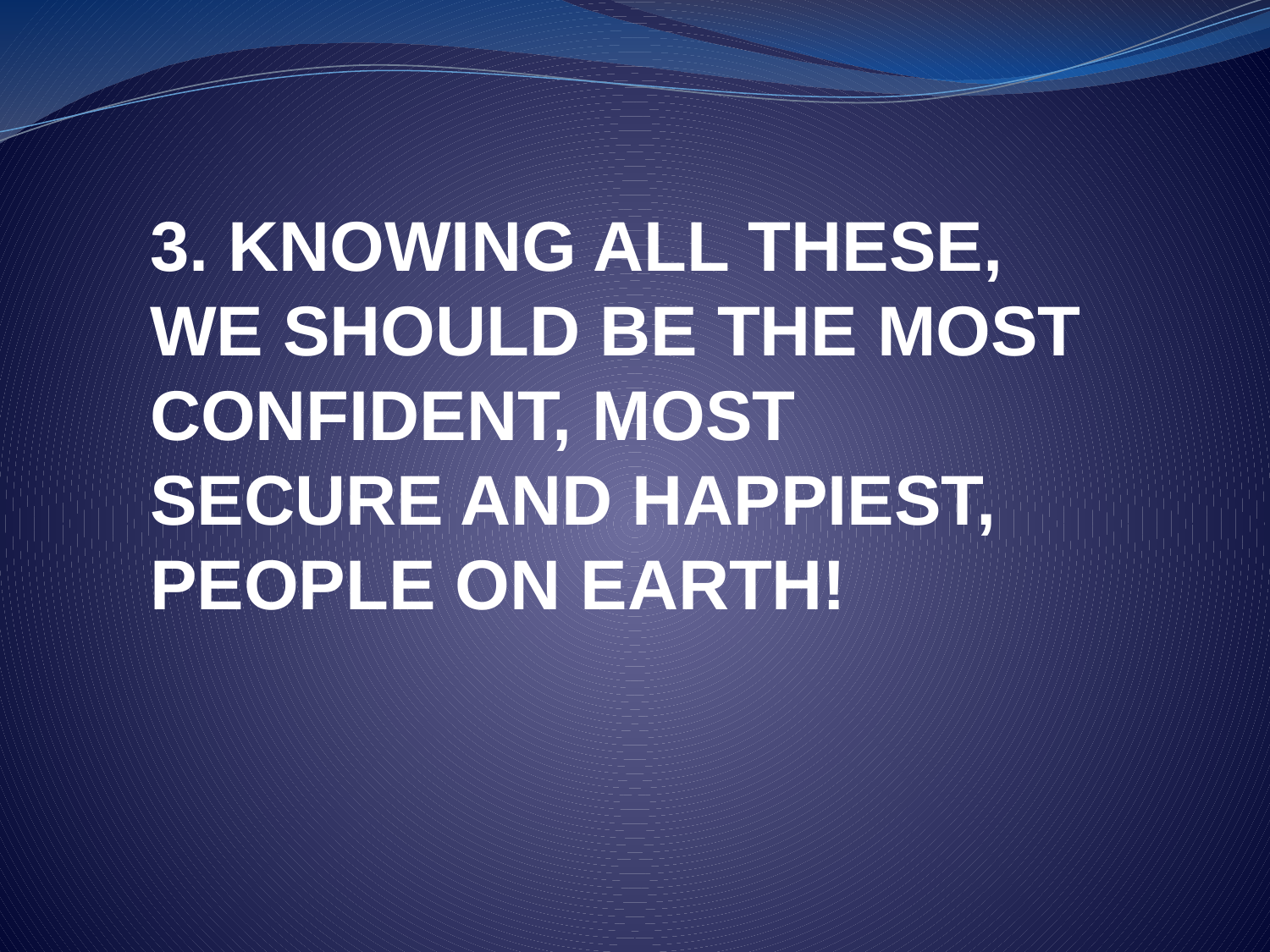

3. KNOWING ALL THESE, WE SHOULD BE THE MOST CONFIDENT, MOST SECURE AND HAPPIEST, PEOPLE ON EARTH!